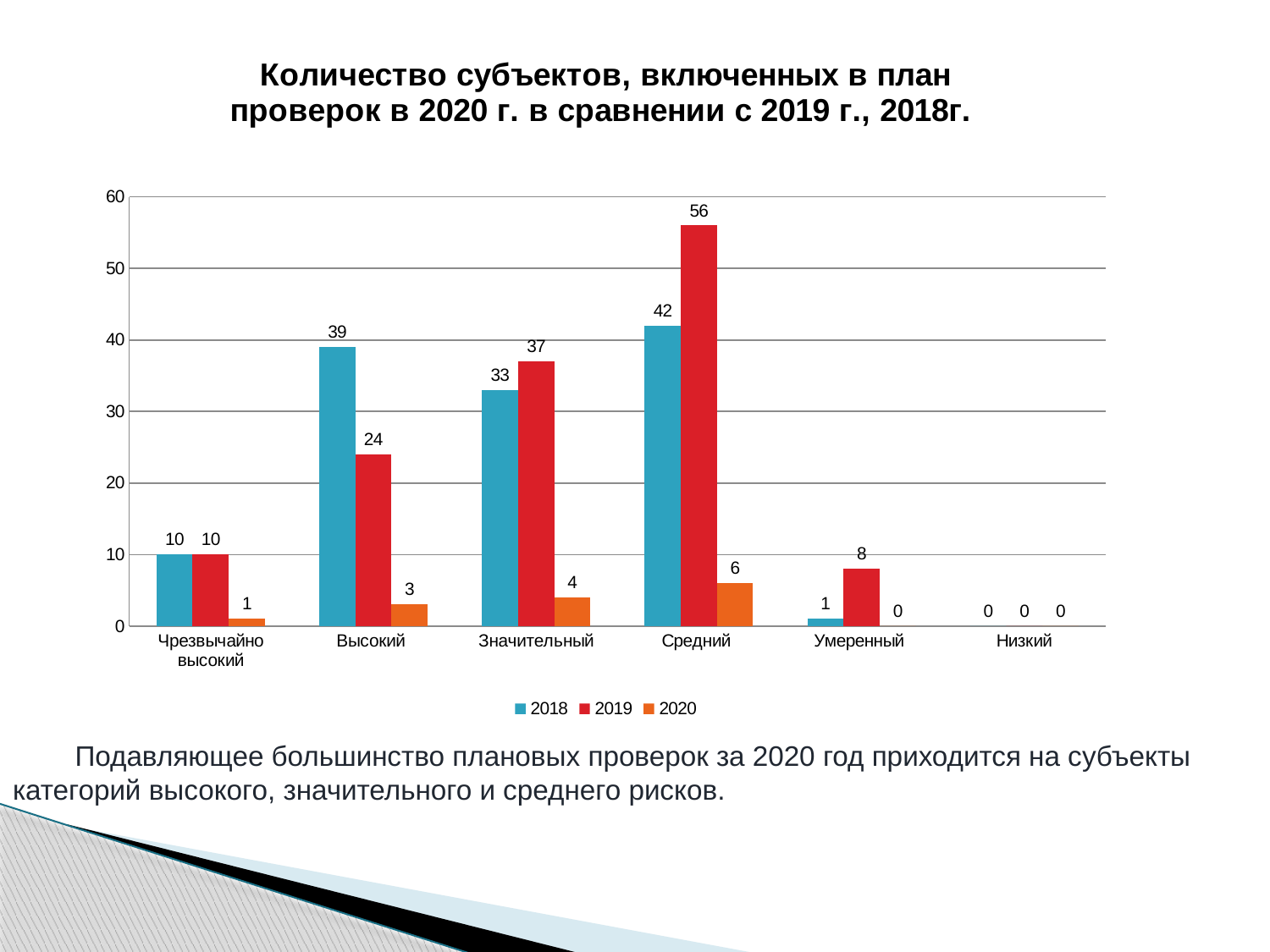

### Chart: Количество субъектов, включенных в план проверок в 2020 г. в сравнении с 2019 г., 2018г.

| Category | 2018 | 2019 | 2020 |
|---|---|---|---|
| Чрезвычайно высокий | 10.0 | 10.0 | 1.0 |
| Высокий  | 39.0 | 24.0 | 3.0 |
| Значительный | 33.0 | 37.0 | 4.0 |
| Средний  | 42.0 | 56.0 | 6.0 |
| Умеренный  | 1.0 | 8.0 | 0.0 |
| Низкий | 0.0 | 0.0 | 0.0 |
Подавляющее большинство плановых проверок за 2020 год приходится на субъекты категорий высокого, значительного и среднего рисков.